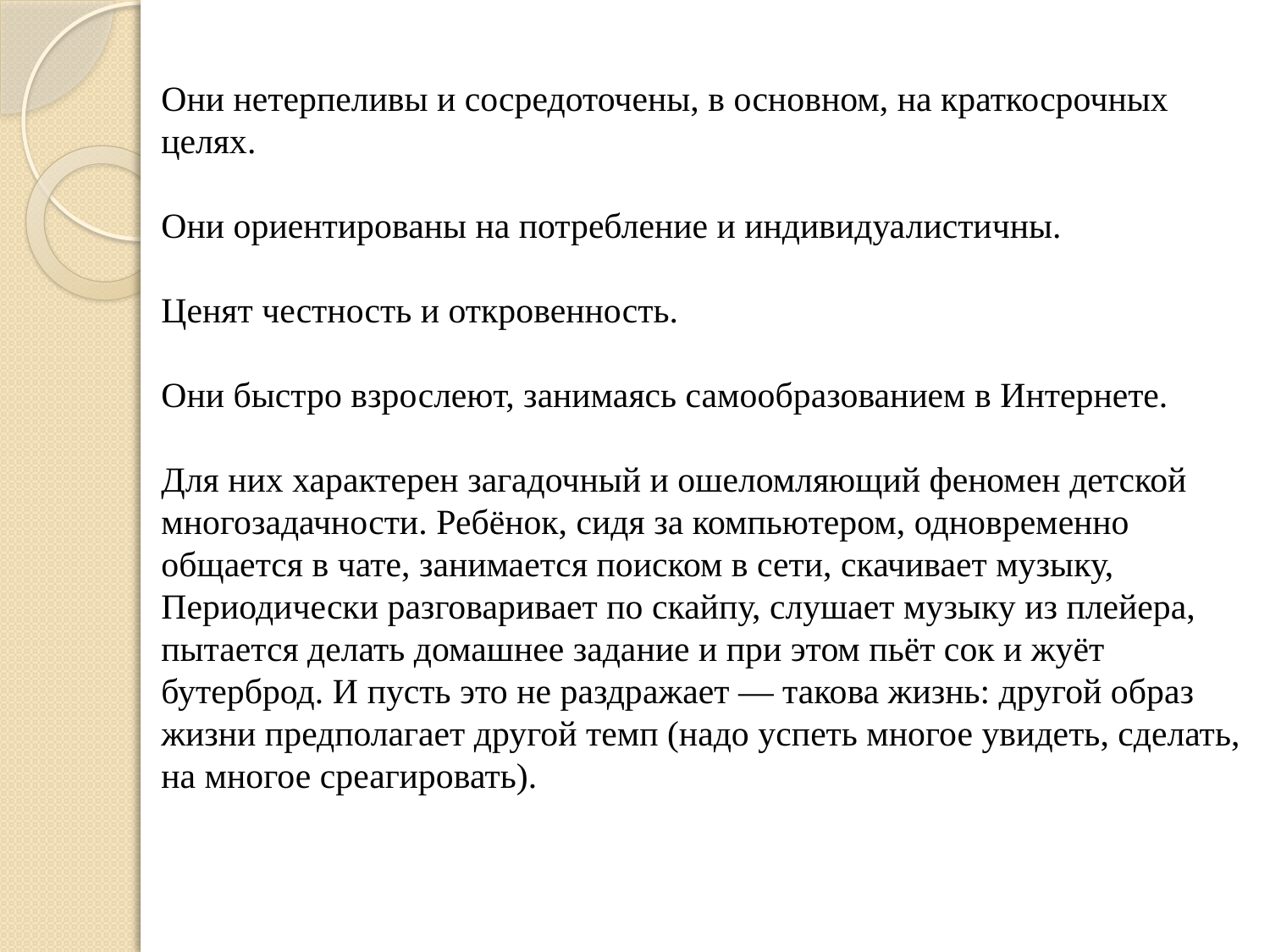

Они нетерпеливы и сосредоточены, в основном, на краткосрочных целях.

Они ориентированы на потребление и индивидуалистичны.

Ценят честность и откровенность.

Они быстро взрослеют, занимаясь самообразованием в Интернете.

Для них характерен загадочный и ошеломляющий феномен детской
многозадачности. Ребёнок, сидя за компьютером, одновременно общается в чате, занимается поиском в сети, скачивает музыку,
Периодически разговаривает по скайпу, слушает музыку из плейера, пытается делать домашнее задание и при этом пьёт сок и жуёт бутерброд. И пусть это не раздражает — такова жизнь: другой образ жизни предполагает другой темп (надо успеть многое увидеть, сделать, на многое среагировать).